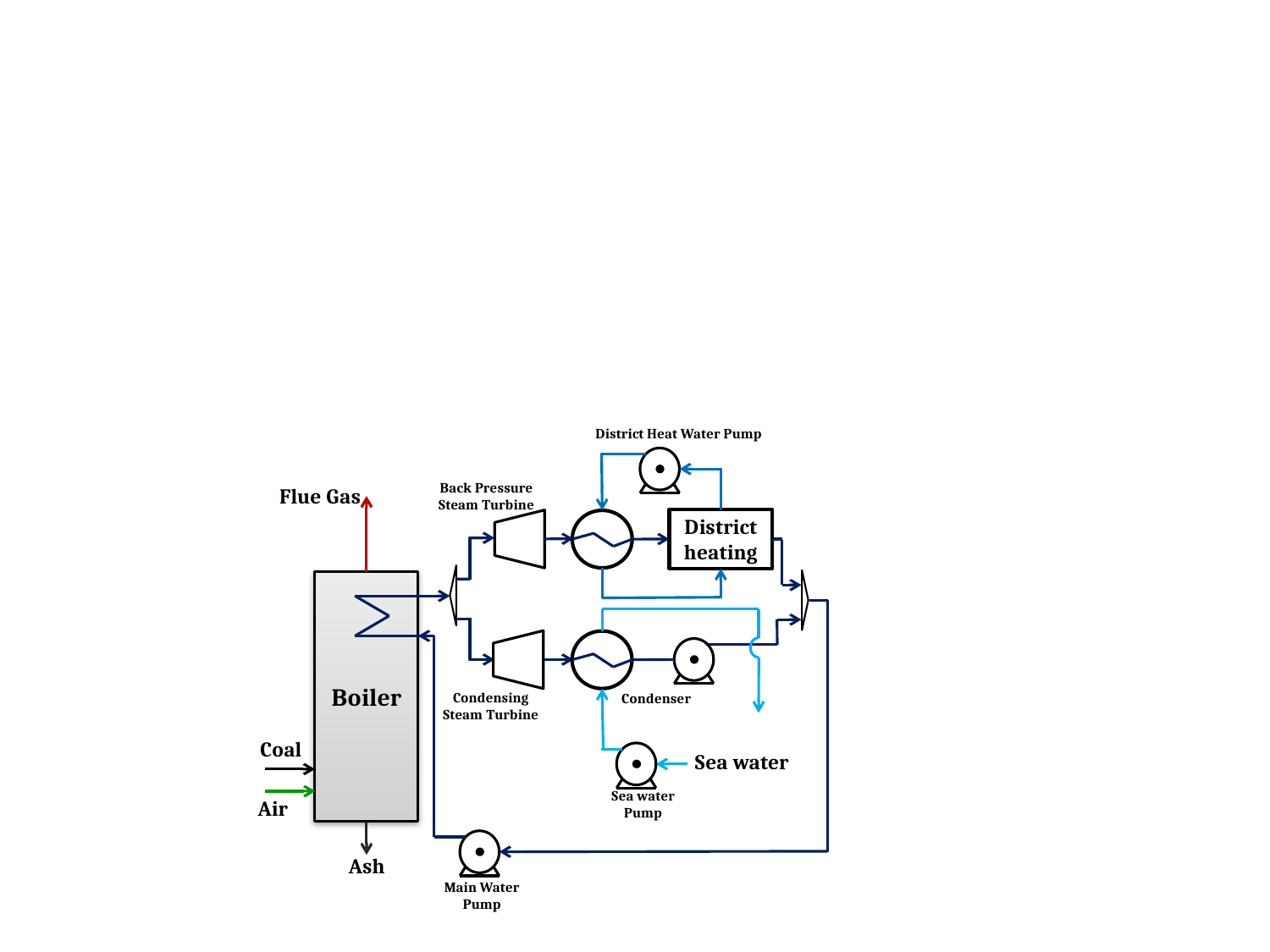

District Heat Water Pump

Back Pressure
Steam Turbine
Flue Gas
District heating

Boiler

Condensing
Steam Turbine
Condenser
Coal
Sea water

Sea water
Pump
Air

Ash
Main Water
Pump